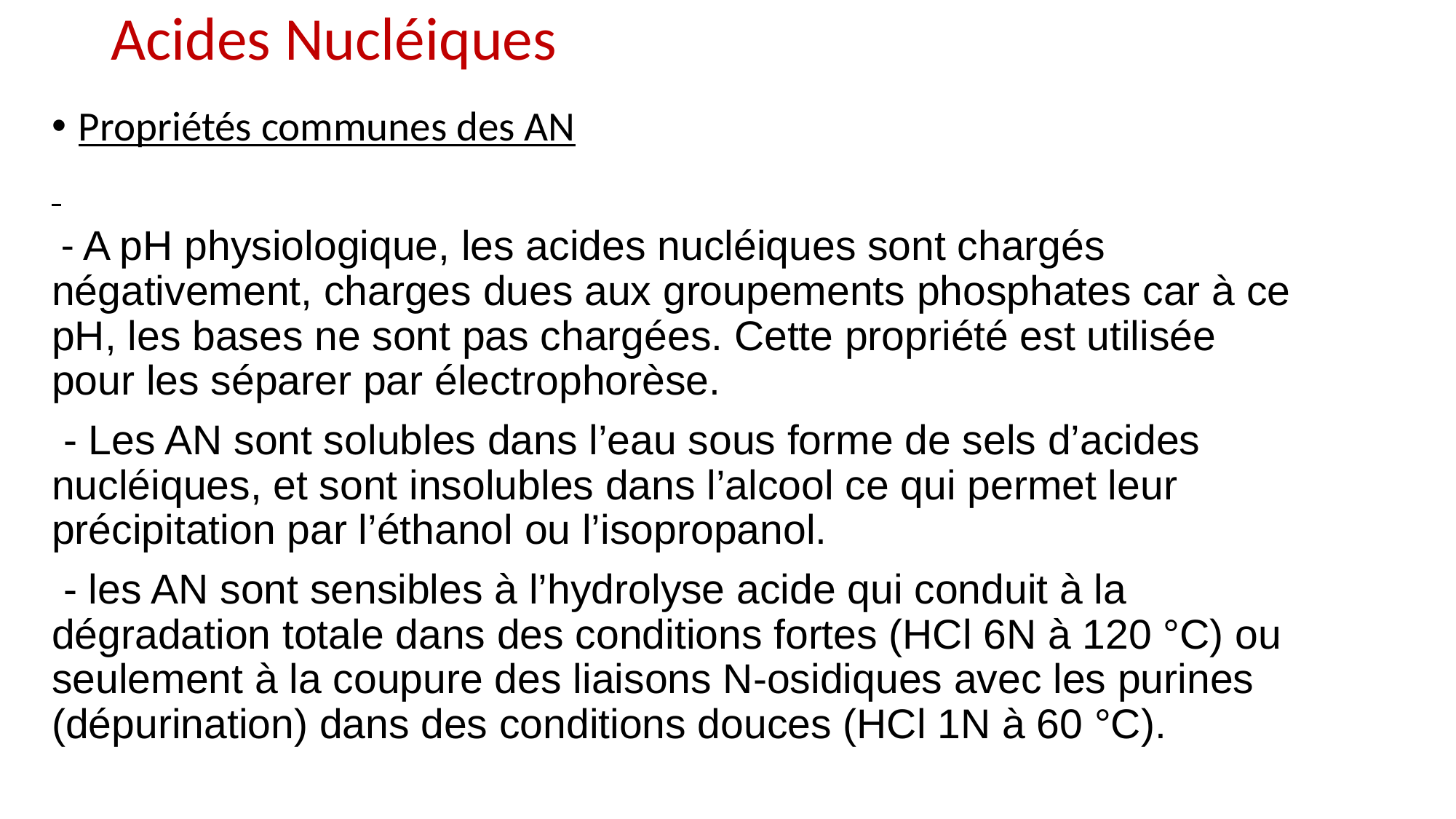

Acides Nucléiques
Propriétés communes des AN

 - A pH physiologique, les acides nucléiques sont chargés négativement, charges dues aux groupements phosphates car à ce pH, les bases ne sont pas chargées. Cette propriété est utilisée pour les séparer par électrophorèse.
 - Les AN sont solubles dans l’eau sous forme de sels d’acides nucléiques, et sont insolubles dans l’alcool ce qui permet leur précipitation par l’éthanol ou l’isopropanol.
 - les AN sont sensibles à l’hydrolyse acide qui conduit à la dégradation totale dans des conditions fortes (HCl 6N à 120 °C) ou seulement à la coupure des liaisons N-osidiques avec les purines (dépurination) dans des conditions douces (HCl 1N à 60 °C).